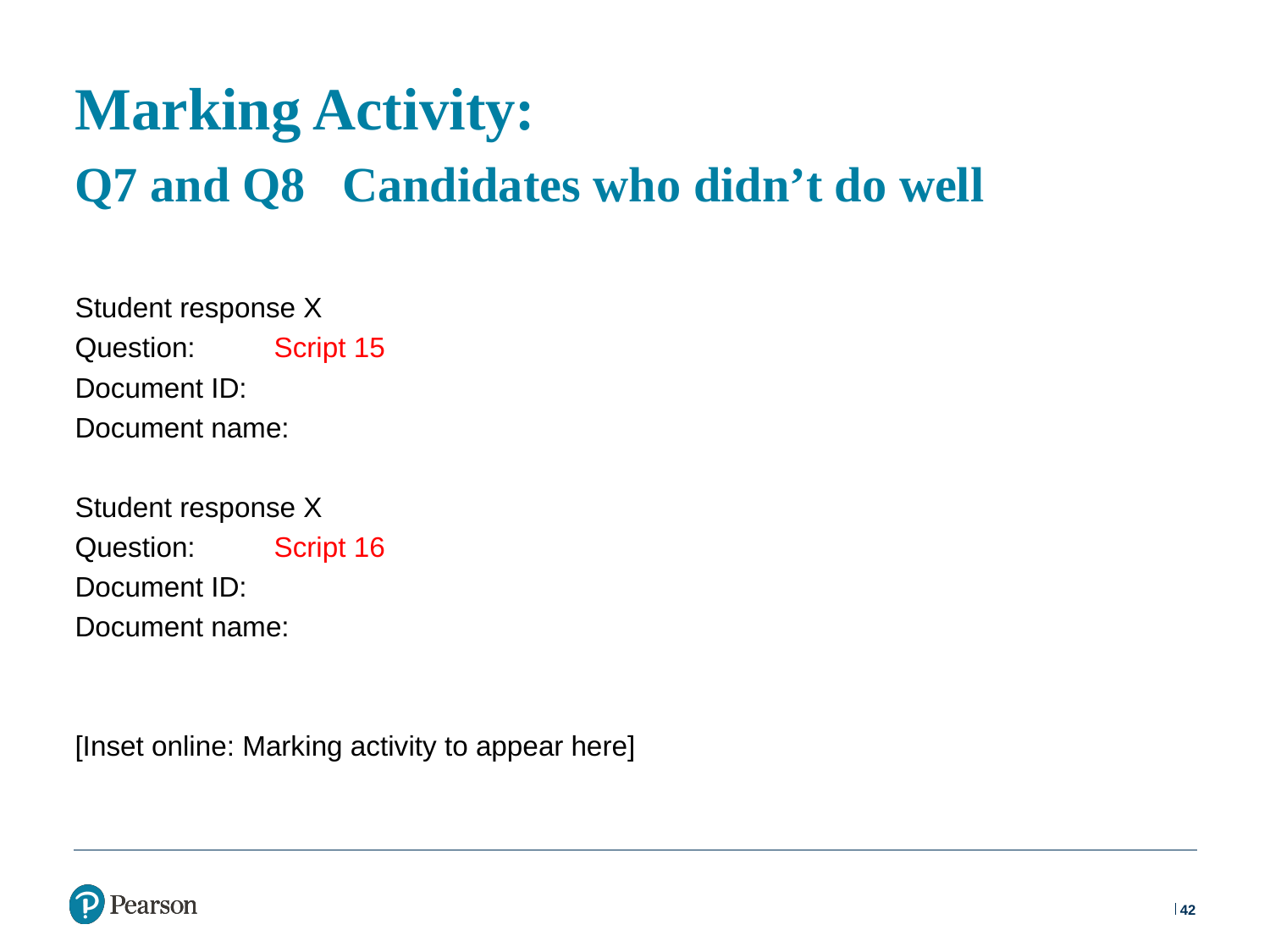

# Marking Activity: Q7 and Q8   Candidates who didn’t do well
Student response X
Question:          Script 15
Document ID:
Document name:

Student response X
Question:          Script 16
Document ID:
Document name:

[Inset online: Marking activity to appear here]

42